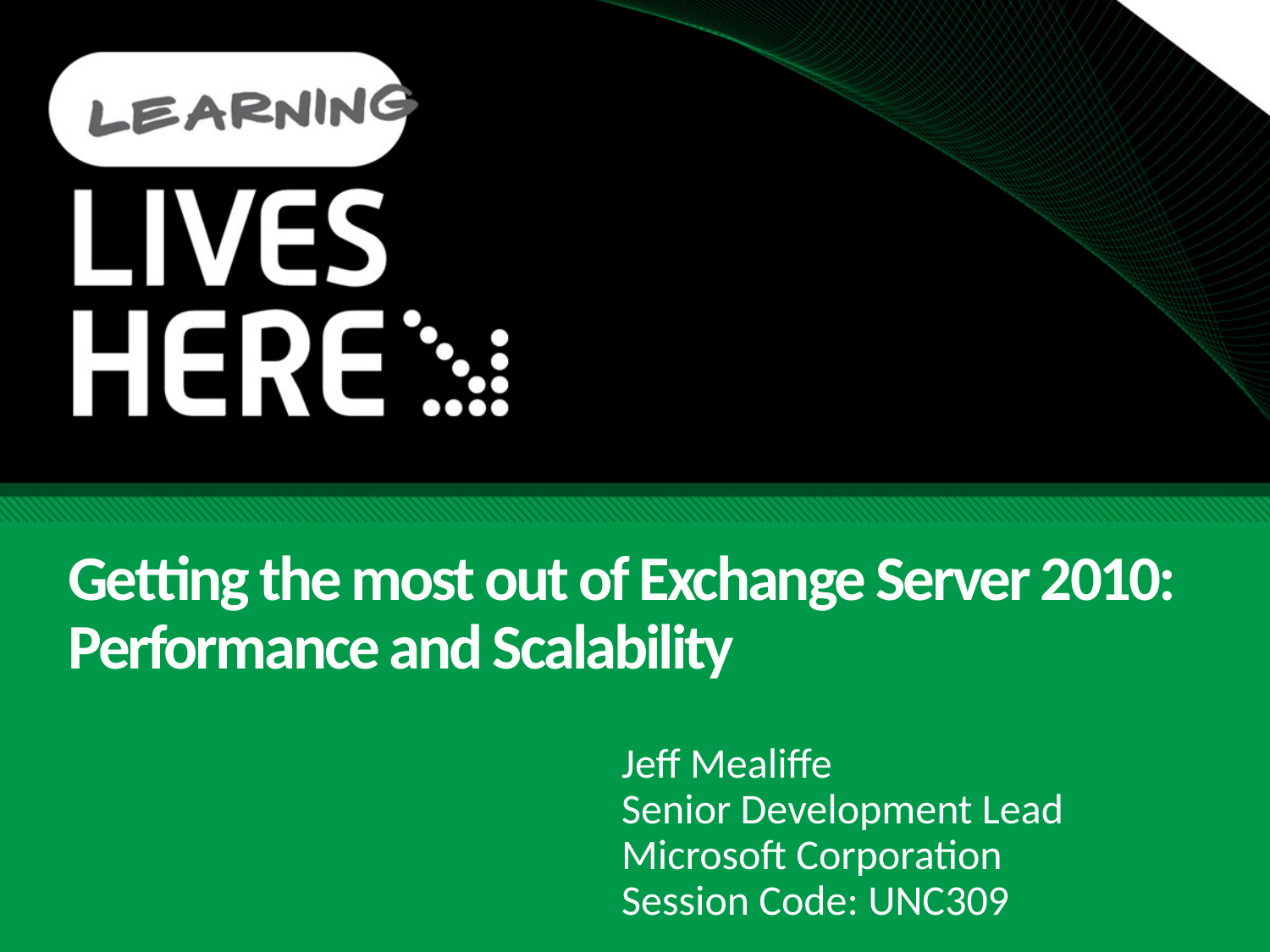

# Getting the most out of Exchange Server 2010: Performance and Scalability
Jeff Mealiffe
Senior Development Lead
Microsoft Corporation
Session Code: UNC309